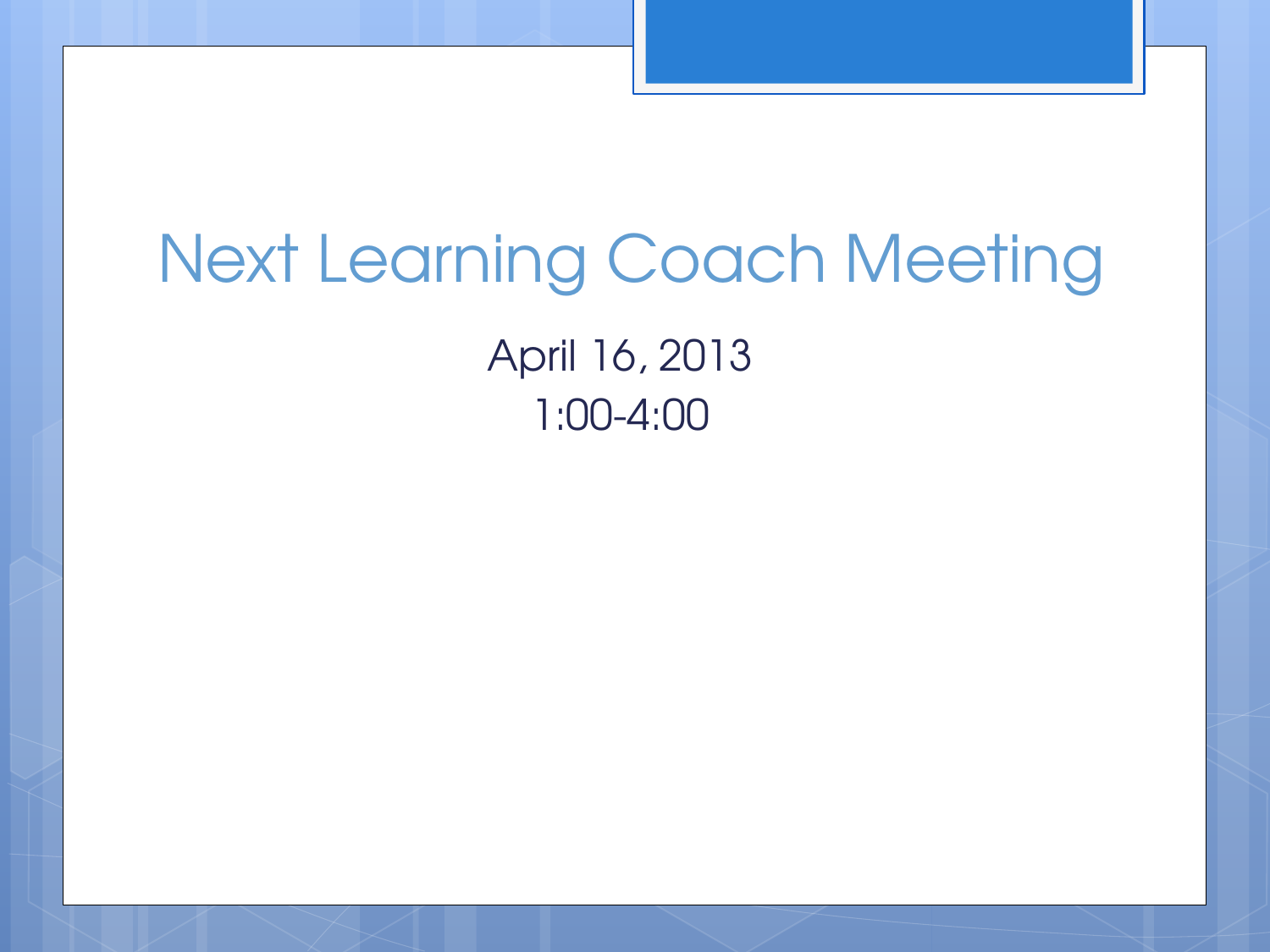

# Next Learning Coach Meeting
April 16, 2013
1:00-4:00